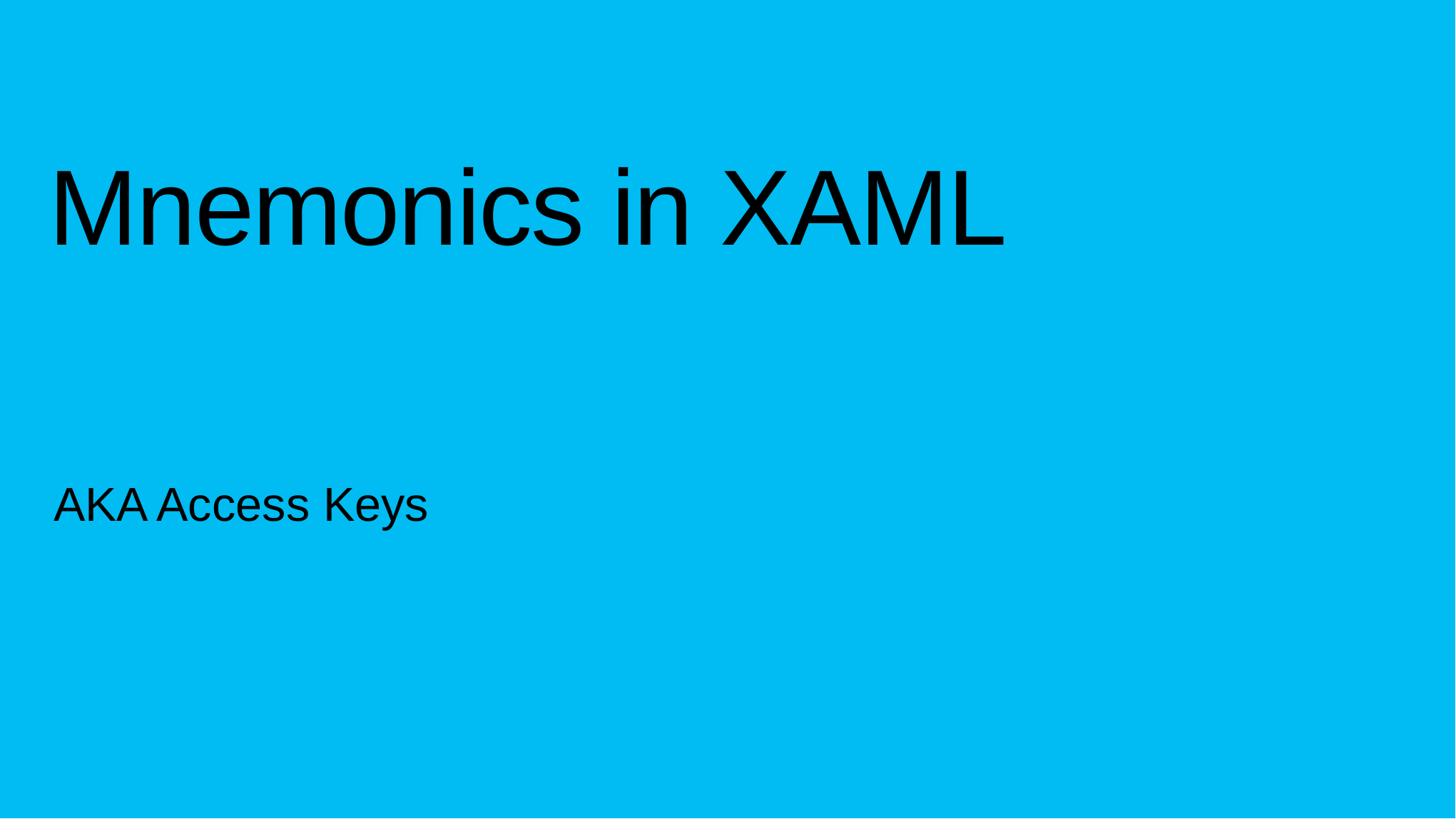

# Mnemonics in XAML
AKA Access Keys